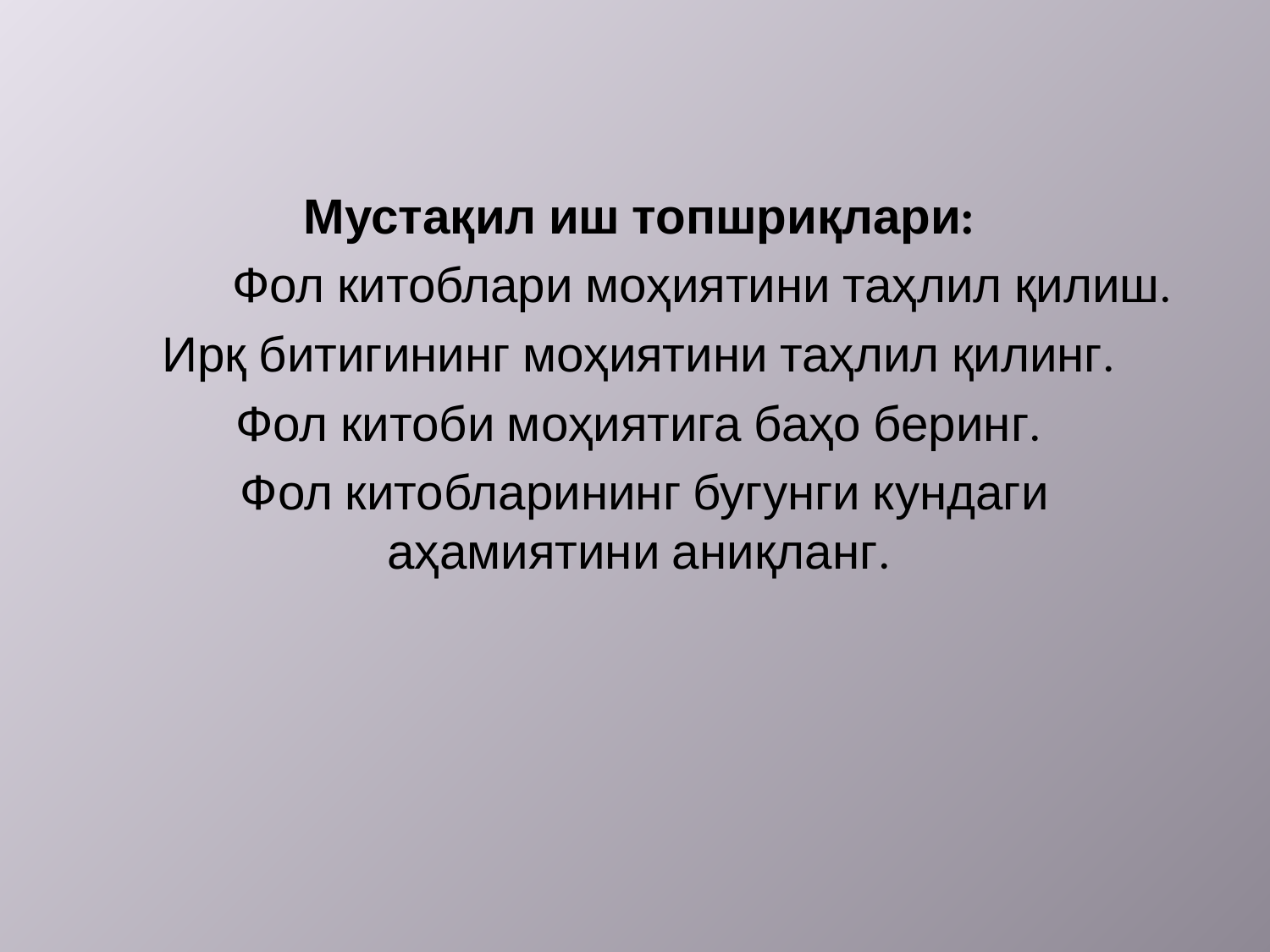

Мустақил иш топшриқлари:
	Фол китоблари моҳиятини таҳлил қилиш.
Ирқ битигининг моҳиятини таҳлил қилинг.
Фол китоби моҳиятига баҳо беринг.
Фол китобларининг бугунги кундаги аҳамиятини аниқланг.